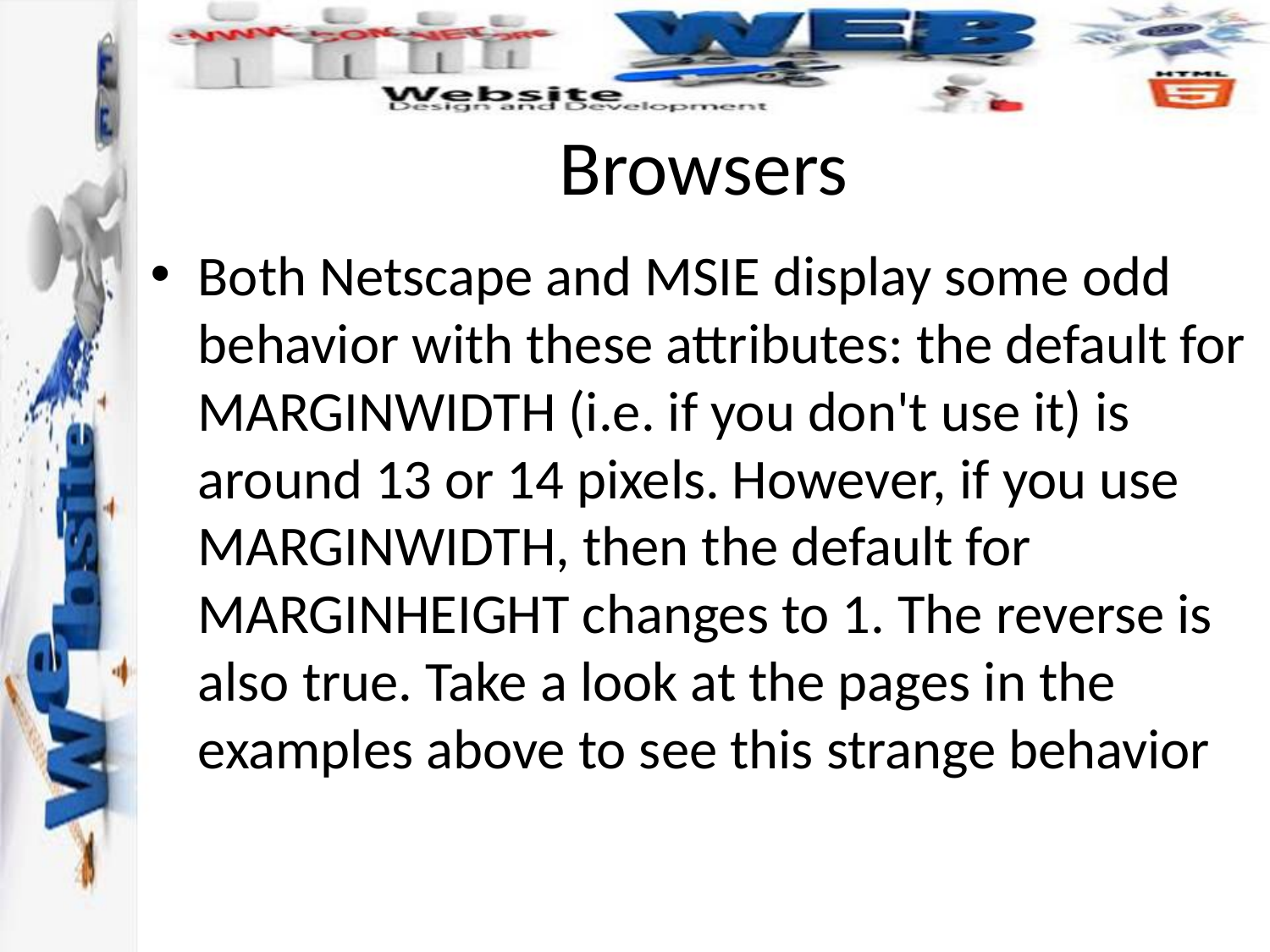

# Browsers
Both Netscape and MSIE display some odd behavior with these attributes: the default for MARGINWIDTH (i.e. if you don't use it) is around 13 or 14 pixels. However, if you use MARGINWIDTH, then the default for MARGINHEIGHT changes to 1. The reverse is also true. Take a look at the pages in the examples above to see this strange behavior